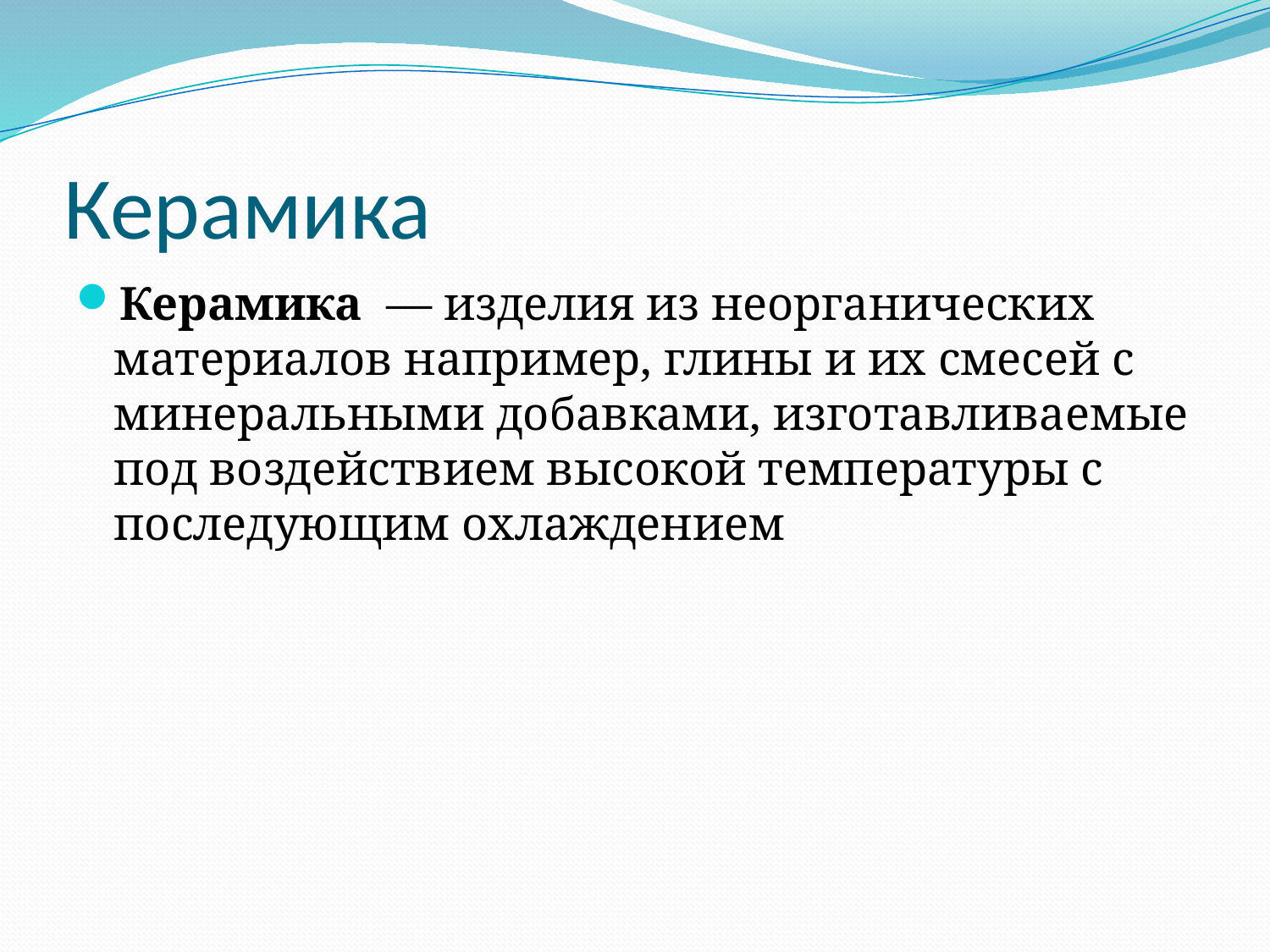

# Керамика
Керамика  — изделия из неорганических материалов например, глины и их смесей с минеральными добавками, изготавливаемые под воздействием высокой температуры с последующим охлаждением